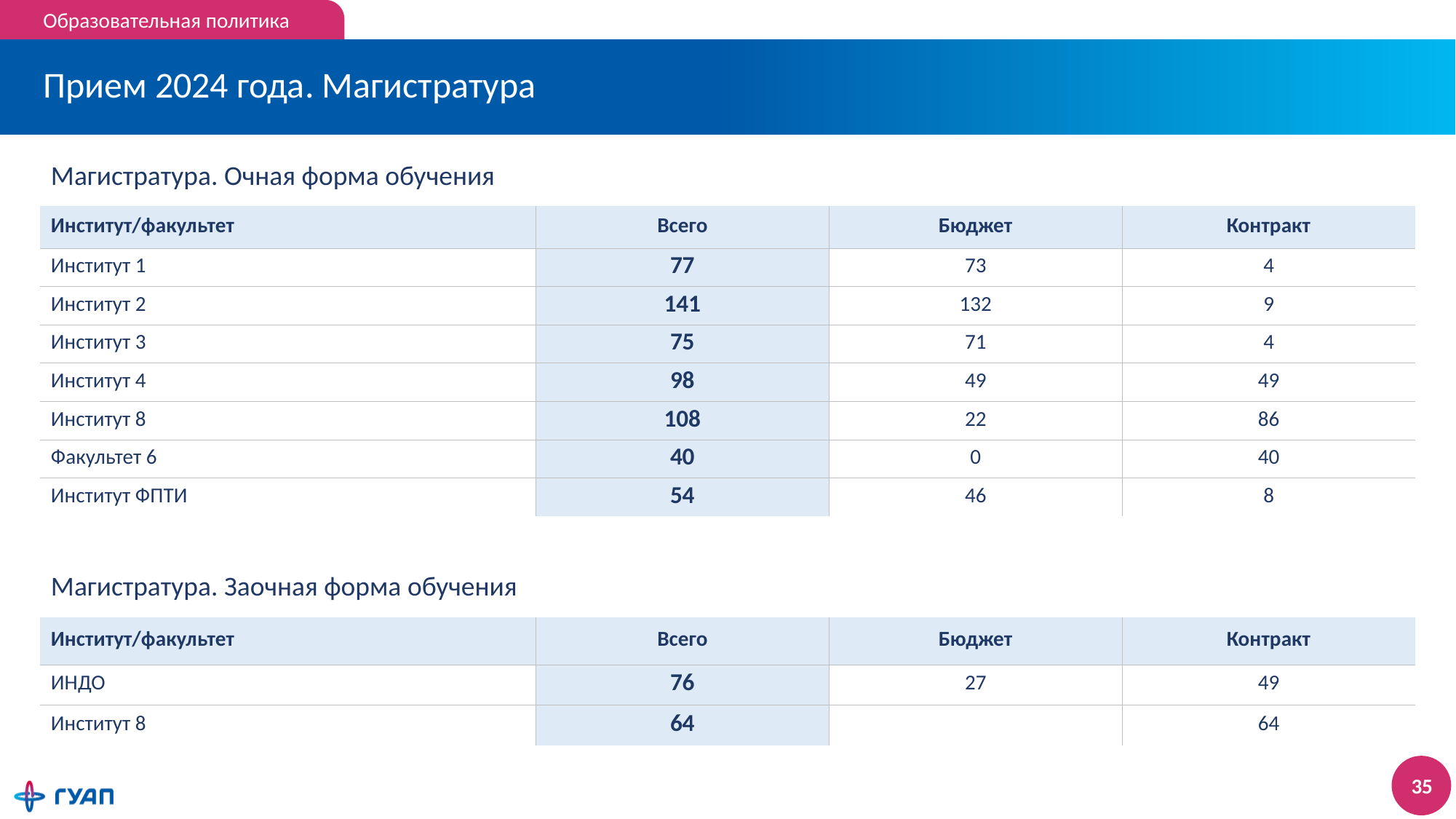

Образовательная политика
# Прием 2024 года. Магистратура
| Магистратура. Очная форма oбучения |  |  |  |
| --- | --- | --- | --- |
| Институт/факультет | Всего | Бюджет | Контракт |
| Институт 1 | 77 | 73 | 4 |
| Институт 2 | 141 | 132 | 9 |
| Институт 3 | 75 | 71 | 4 |
| Институт 4 | 98 | 49 | 49 |
| Институт 8 | 108 | 22 | 86 |
| Факультет 6 | 40 | 0 | 40 |
| Институт ФПТИ | 54 | 46 | 8 |
| Магистратура. Заочная форма oбучения |  |  |  |
| --- | --- | --- | --- |
| Институт/факультет | Всего | Бюджет | Контракт |
| ИНДО | 76 | 27 | 49 |
| Институт 8 | 64 |  | 64 |